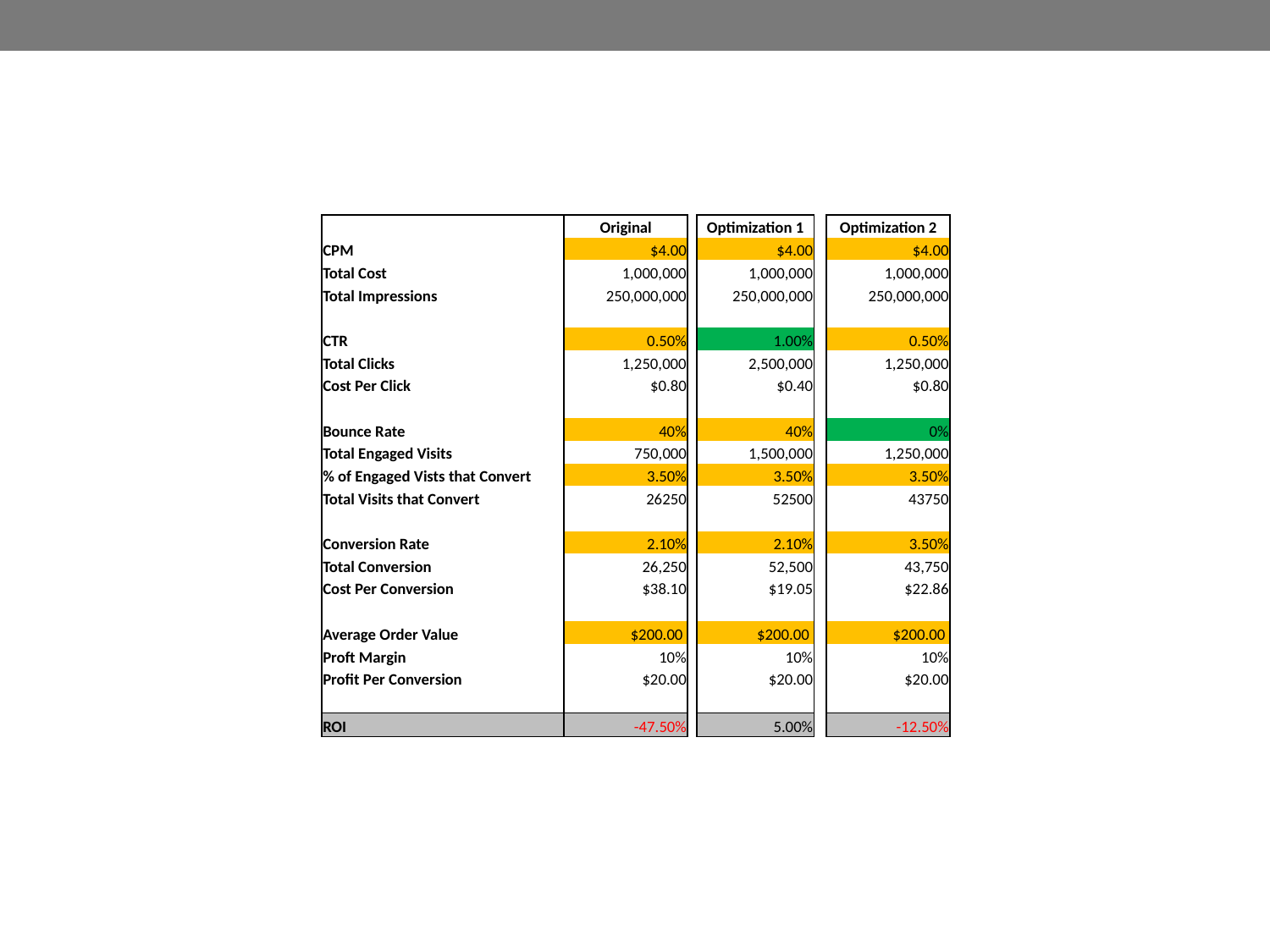

|  |  |  |  |  |  |  |  |
| --- | --- | --- | --- | --- | --- | --- | --- |
|  |  | Original |  | Optimization 1 |  | Optimization 2 |  |
|  | CPM | $4.00 |  | $4.00 |  | $4.00 |  |
|  | Total Cost | 1,000,000 |  | 1,000,000 |  | 1,000,000 |  |
|  | Total Impressions | 250,000,000 |  | 250,000,000 |  | 250,000,000 |  |
|  |  |  |  |  |  |  |  |
|  | CTR | 0.50% |  | 1.00% |  | 0.50% |  |
|  | Total Clicks | 1,250,000 |  | 2,500,000 |  | 1,250,000 |  |
|  | Cost Per Click | $0.80 |  | $0.40 |  | $0.80 |  |
|  |  |  |  |  |  |  |  |
|  | Bounce Rate | 40% |  | 40% |  | 0% |  |
|  | Total Engaged Visits | 750,000 |  | 1,500,000 |  | 1,250,000 |  |
|  | % of Engaged Vists that Convert | 3.50% |  | 3.50% |  | 3.50% |  |
|  | Total Visits that Convert | 26250 |  | 52500 |  | 43750 |  |
|  |  |  |  |  |  |  |  |
|  | Conversion Rate | 2.10% |  | 2.10% |  | 3.50% |  |
|  | Total Conversion | 26,250 |  | 52,500 |  | 43,750 |  |
|  | Cost Per Conversion | $38.10 |  | $19.05 |  | $22.86 |  |
|  |  |  |  |  |  |  |  |
|  | Average Order Value | $200.00 |  | $200.00 |  | $200.00 |  |
|  | Proft Margin | 10% |  | 10% |  | 10% |  |
|  | Profit Per Conversion | $20.00 |  | $20.00 |  | $20.00 |  |
|  |  |  |  |  |  |  |  |
|  | ROI | -47.50% |  | 5.00% |  | -12.50% |  |
|  |  |  |  |  |  |  |  |